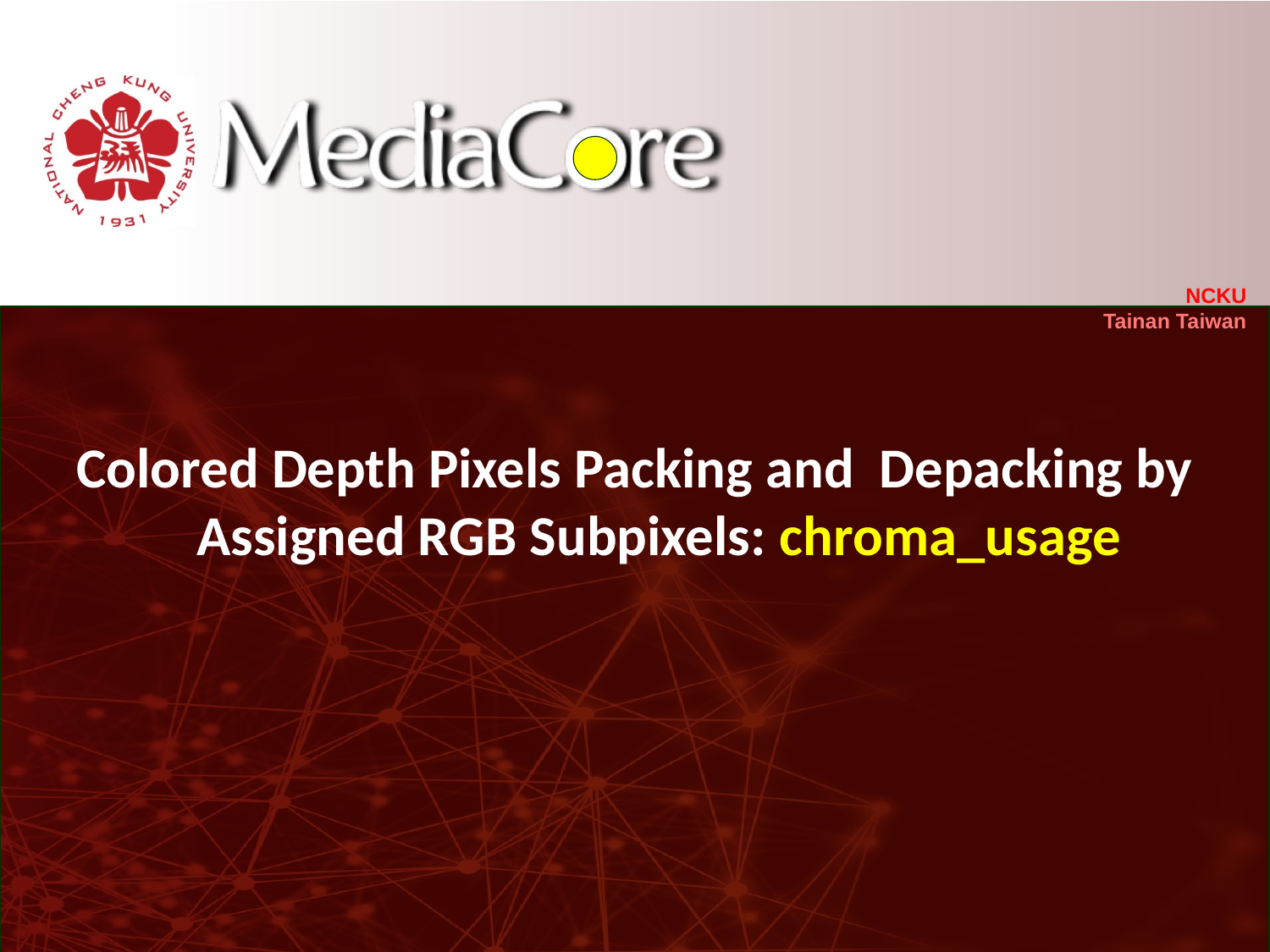

# Colored Depth Pixels Packing and  Depacking by Assigned RGB Subpixels: chroma_usage